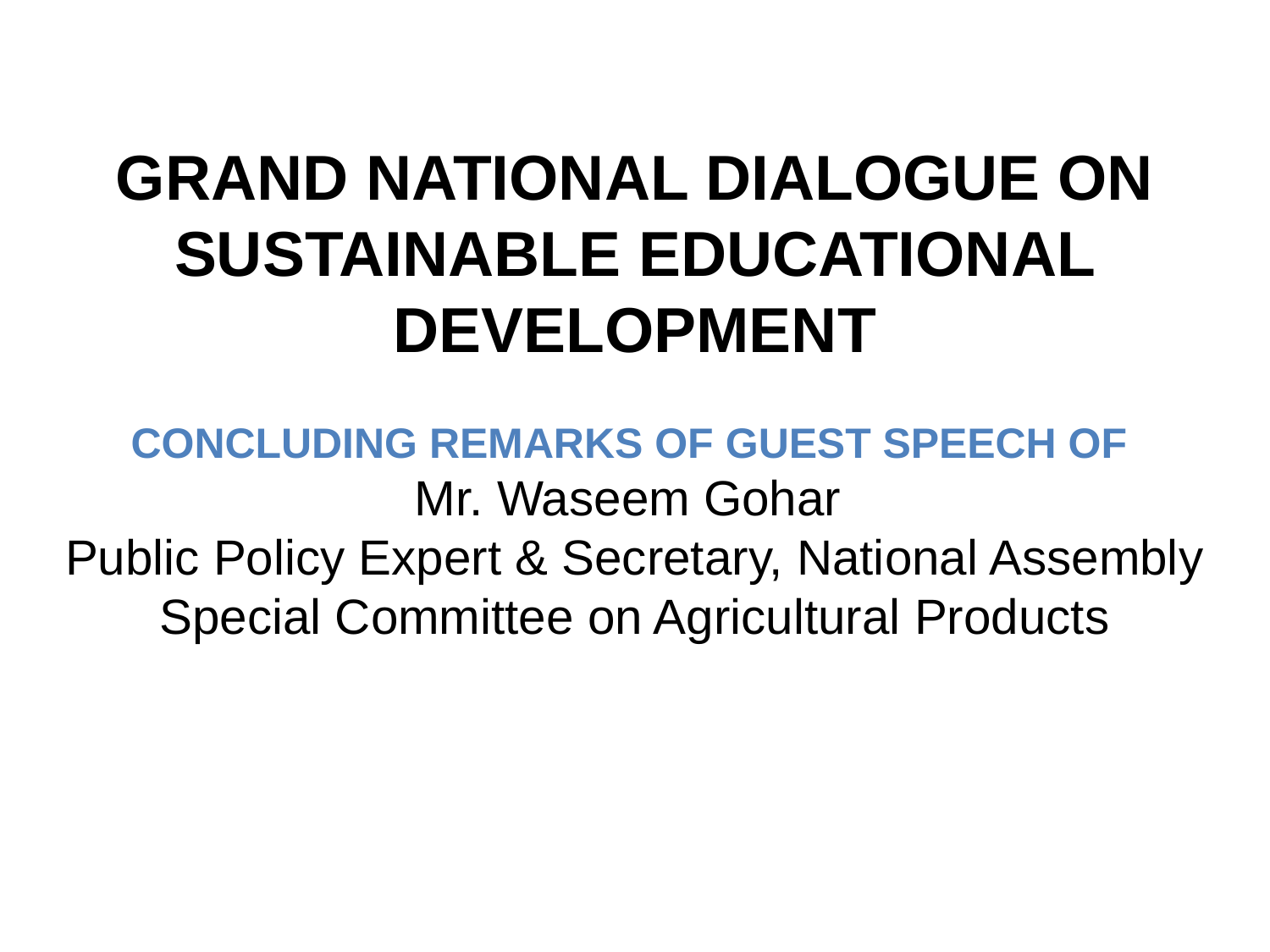

GRAND NATIONAL DIALOGUE ON SUSTAINABLE EDUCATIONAL DEVELOPMENT

CONCLUDING REMARKS OF GUEST SPEECH OF
Mr. Waseem Gohar
Public Policy Expert & Secretary, National Assembly Special Committee on Agricultural Products